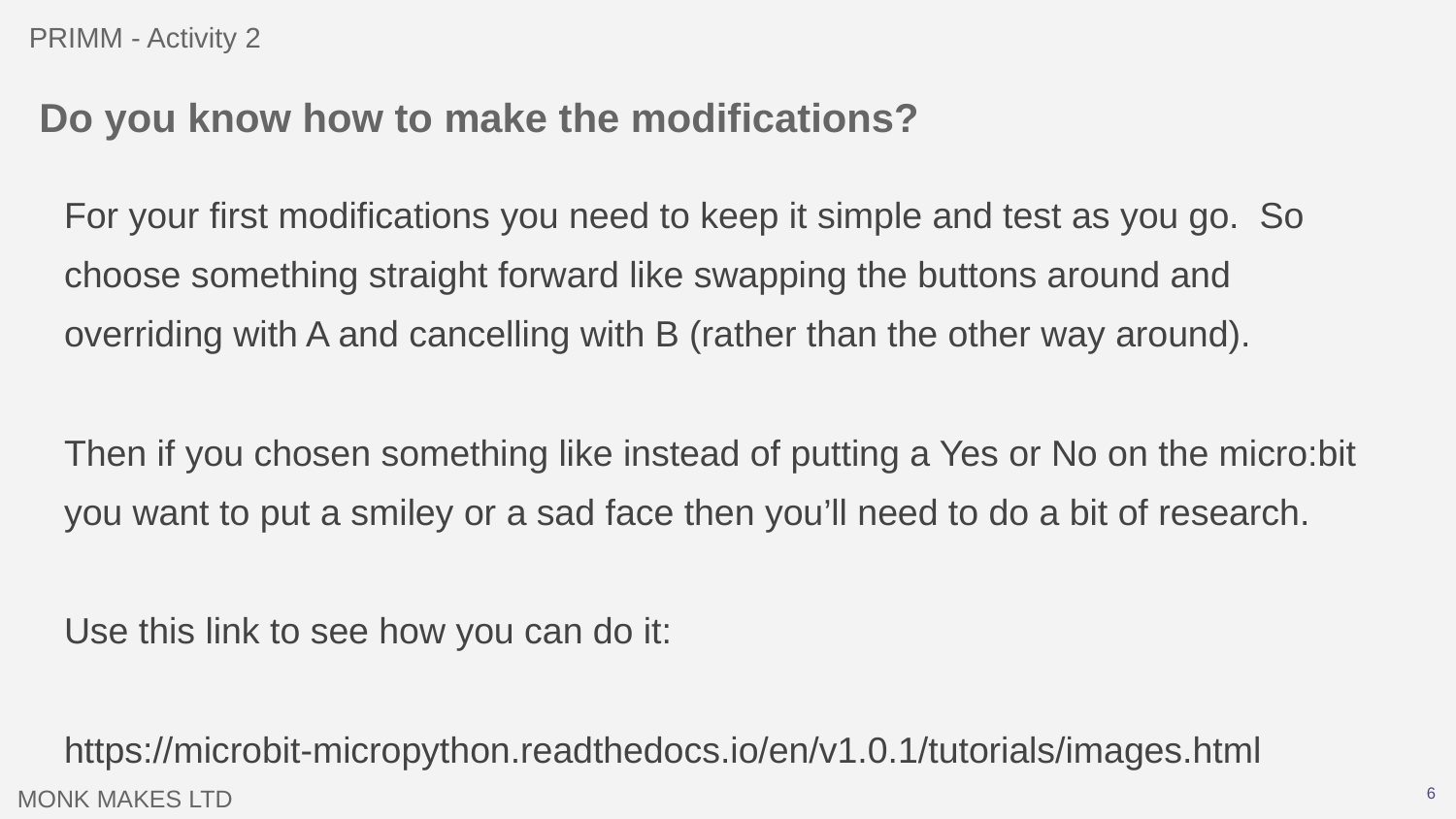

PRIMM - Activity 2
# Do you know how to make the modifications?
For your first modifications you need to keep it simple and test as you go.  So choose something straight forward like swapping the buttons around and overriding with A and cancelling with B (rather than the other way around).

Then if you chosen something like instead of putting a Yes or No on the micro:bit you want to put a smiley or a sad face then you’ll need to do a bit of research.

Use this link to see how you can do it:

https://microbit-micropython.readthedocs.io/en/v1.0.1/tutorials/images.html

6